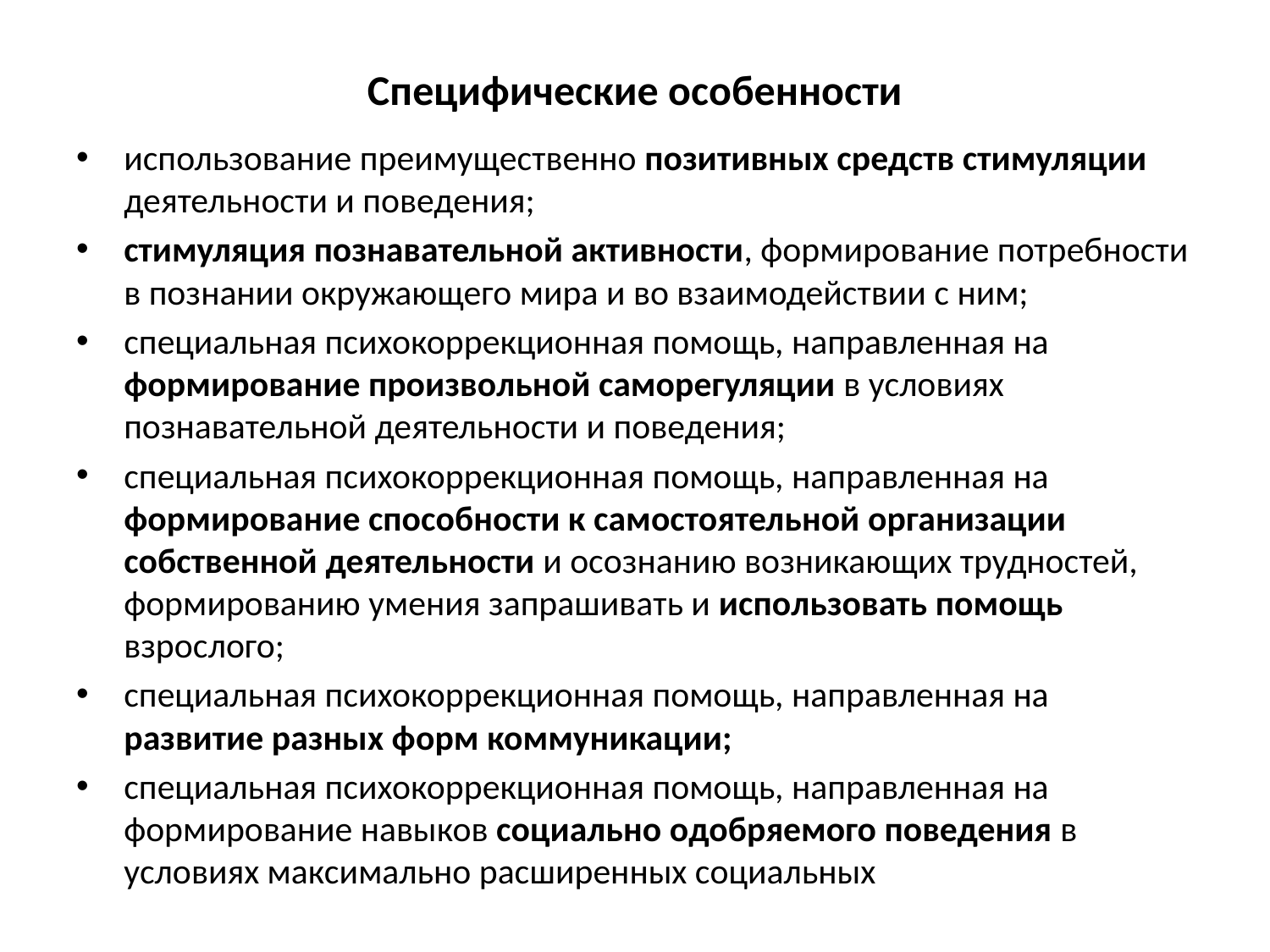

# Специфические особенности
использование преимущественно позитивных средств стимуляции деятельности и поведения;
стимуляция познавательной активности, формирование потребности в познании окружающего мира и во взаимодействии с ним;
специальная психокоррекционная помощь, направленная на формирование произвольной саморегуляции в условиях познавательной деятельности и поведения;
специальная психокоррекционная помощь, направленная на формирование способности к самостоятельной организации собственной деятельности и осознанию возникающих трудностей, формированию умения запрашивать и использовать помощь взрослого;
специальная психокоррекционная помощь, направленная на развитие разных форм коммуникации;
специальная психокоррекционная помощь, направленная на формирование навыков социально одобряемого поведения в условиях максимально расширенных социальных